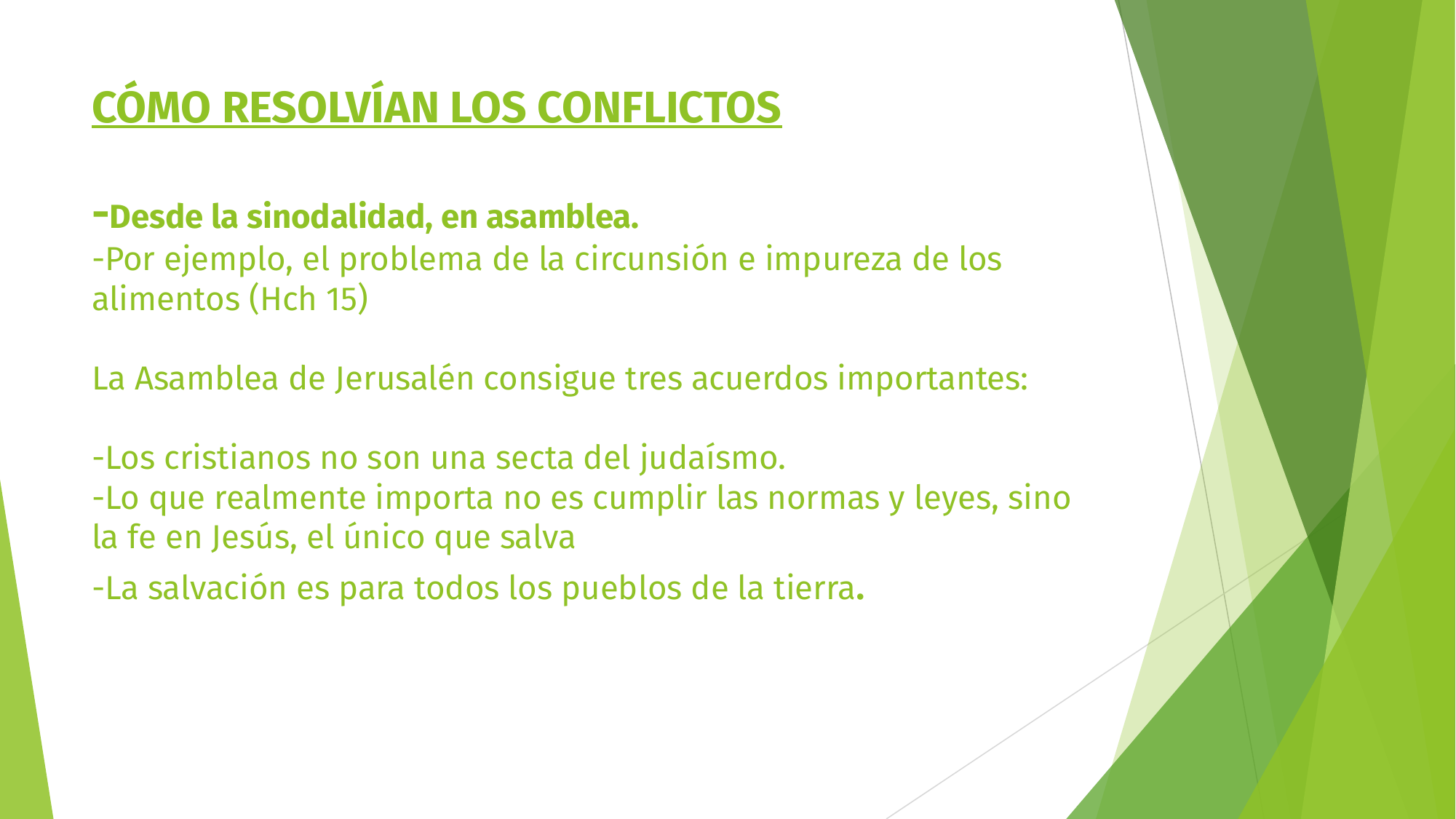

# CÓMO RESOLVÍAN LOS CONFLICTOS -Desde la sinodalidad, en asamblea. -Por ejemplo, el problema de la circunsión e impureza de los alimentos (Hch 15) La Asamblea de Jerusalén consigue tres acuerdos importantes: -Los cristianos no son una secta del judaísmo. -Lo que realmente importa no es cumplir las normas y leyes, sino la fe en Jesús, el único que salva -La salvación es para todos los pueblos de la tierra.